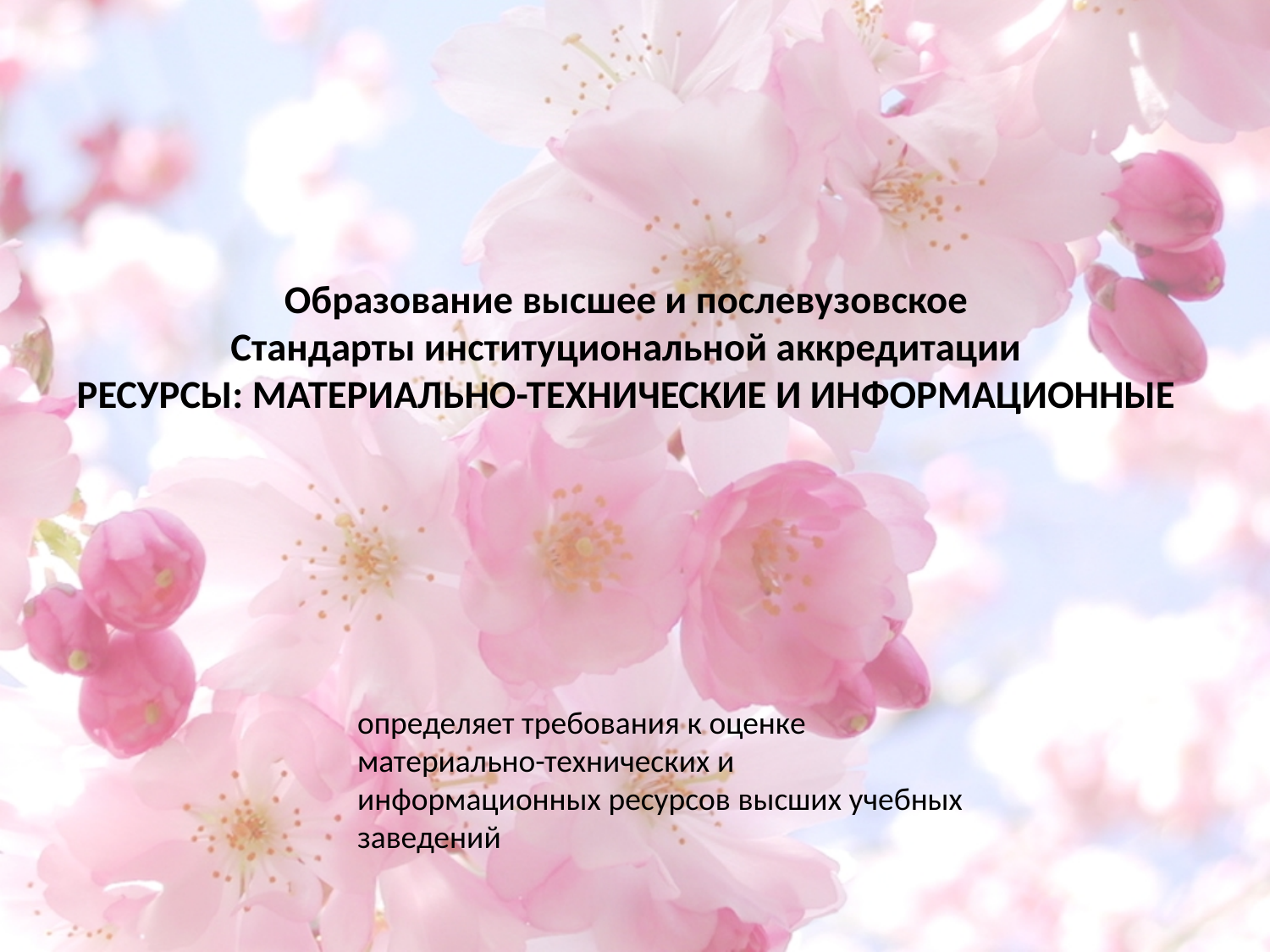

# Образование высшее и послевузовское Стандарты институциональной аккредитации РЕСУРСЫ: МАТЕРИАЛЬНО-ТЕХНИЧЕСКИЕ И ИНФОРМАЦИОННЫЕ
определяет требования к оценке материально-технических и информационных ресурсов высших учебных заведений